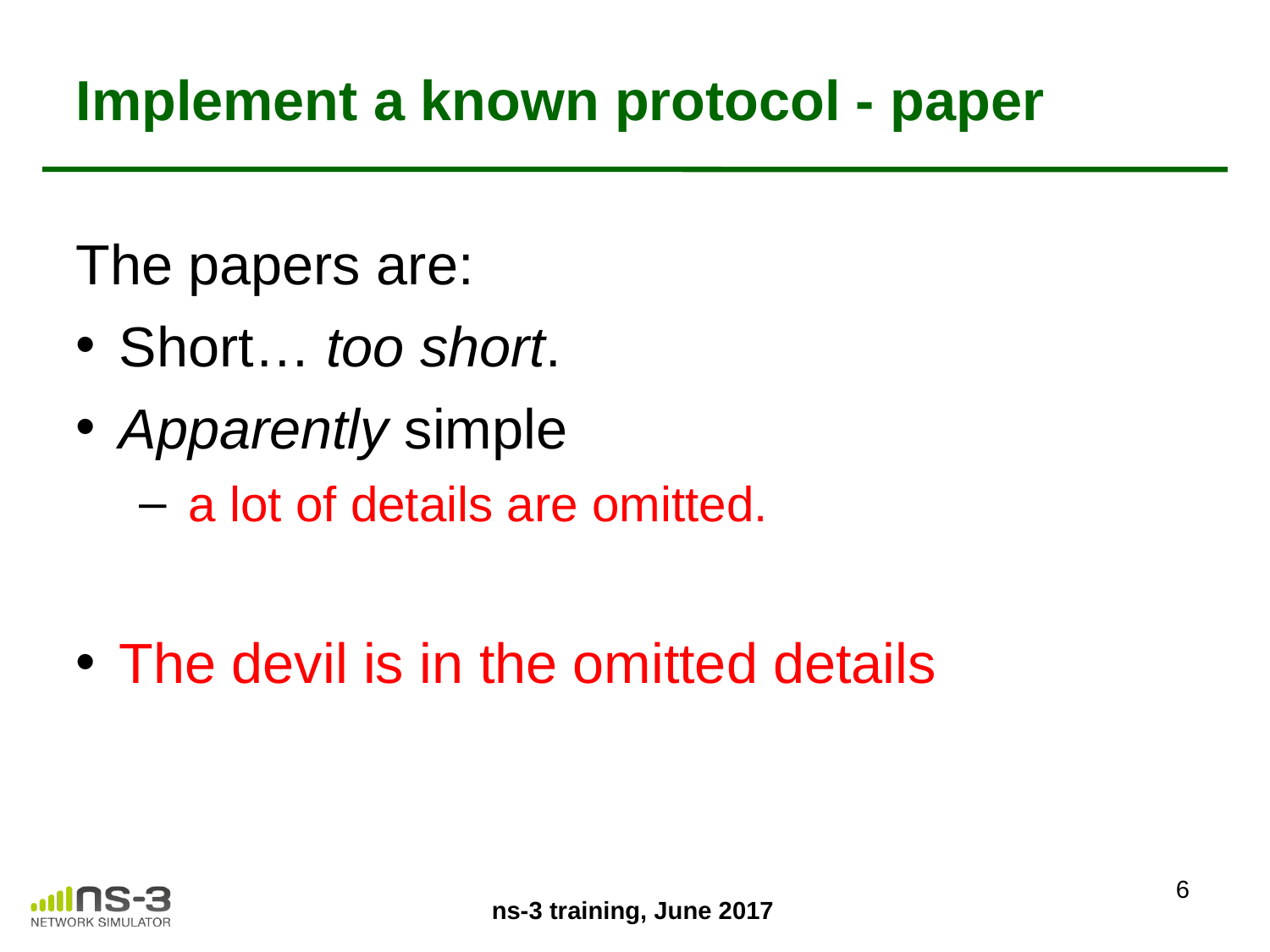

# Implement a known protocol - paper
The papers are:
Short… too short.
Apparently simple
 a lot of details are omitted.

The devil is in the omitted details
6
ns-3 training, June 2017